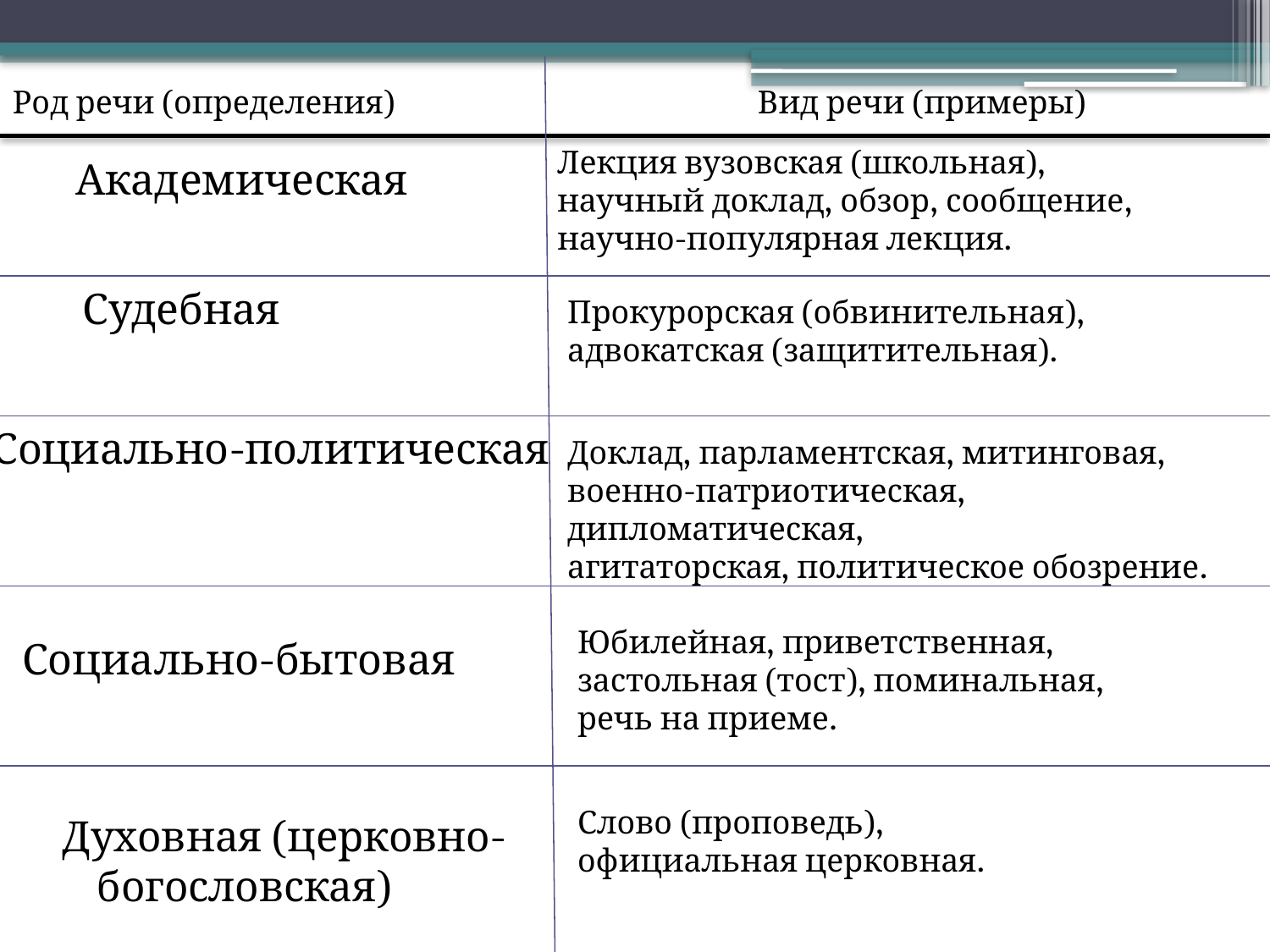

Род речи (определения)
Вид речи (примеры)
Лекция вузовская (школьная),
научный доклад, обзор, сообщение,
научно-популярная лекция.
Академическая
Судебная
Прокурорская (обвинительная),
адвокатская (защитительная).

Социально-политическая
Доклад, парламентская, митинговая,
военно-патриотическая, дипломатическая,
агитаторская, политическое обозрение.

Юбилейная, приветственная,
застольная (тост), поминальная,
речь на приеме.
Социально-бытовая

Духовная (церковно-богословская)

Слово (проповедь),
официальная церковная.